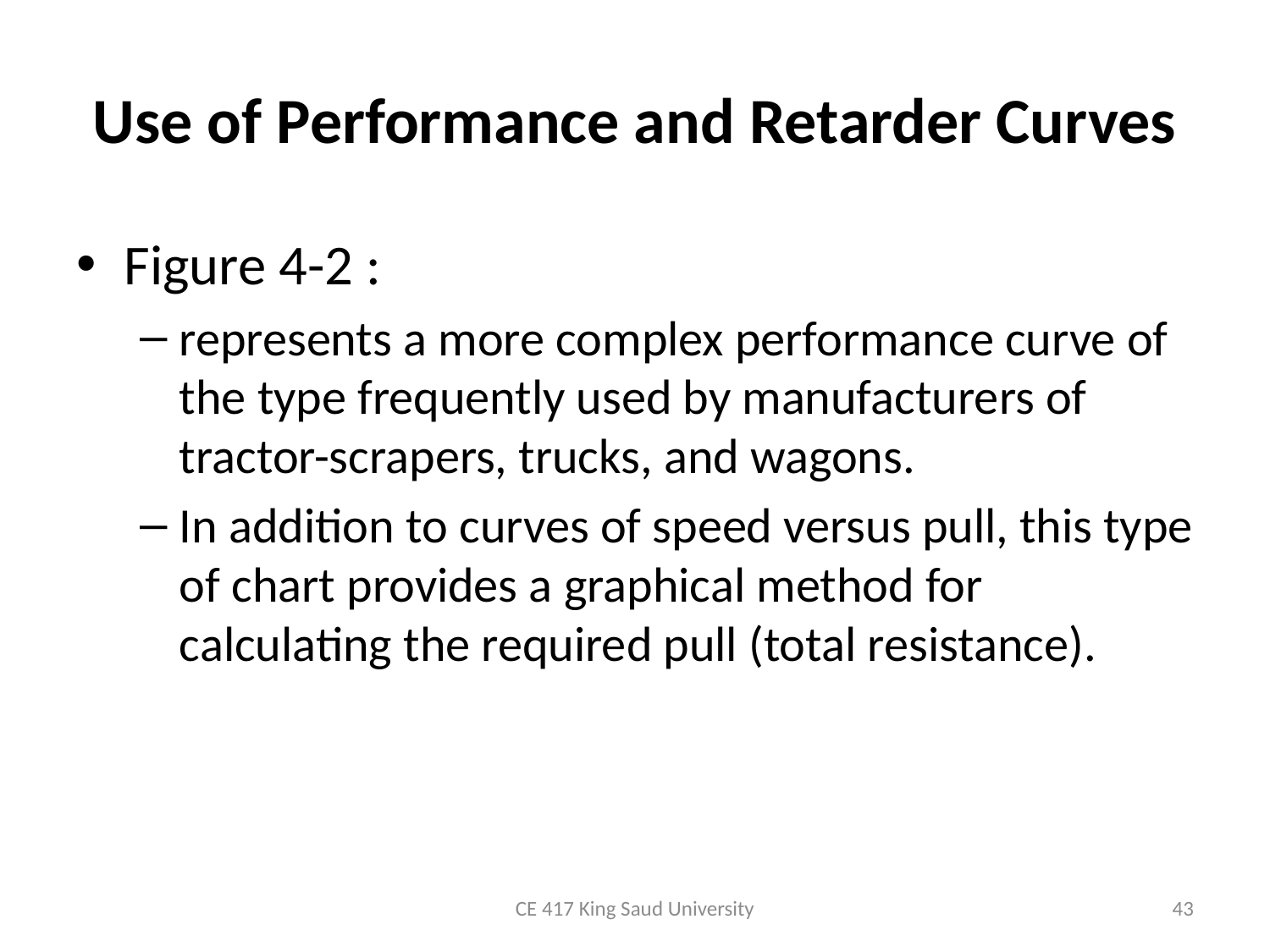

# Use of Performance and Retarder Curves
Figure 4-2 :
represents a more complex performance curve of the type frequently used by manufacturers of tractor-scrapers, trucks, and wagons.
In addition to curves of speed versus pull, this type of chart provides a graphical method for calculating the required pull (total resistance).
CE 417 King Saud University
43